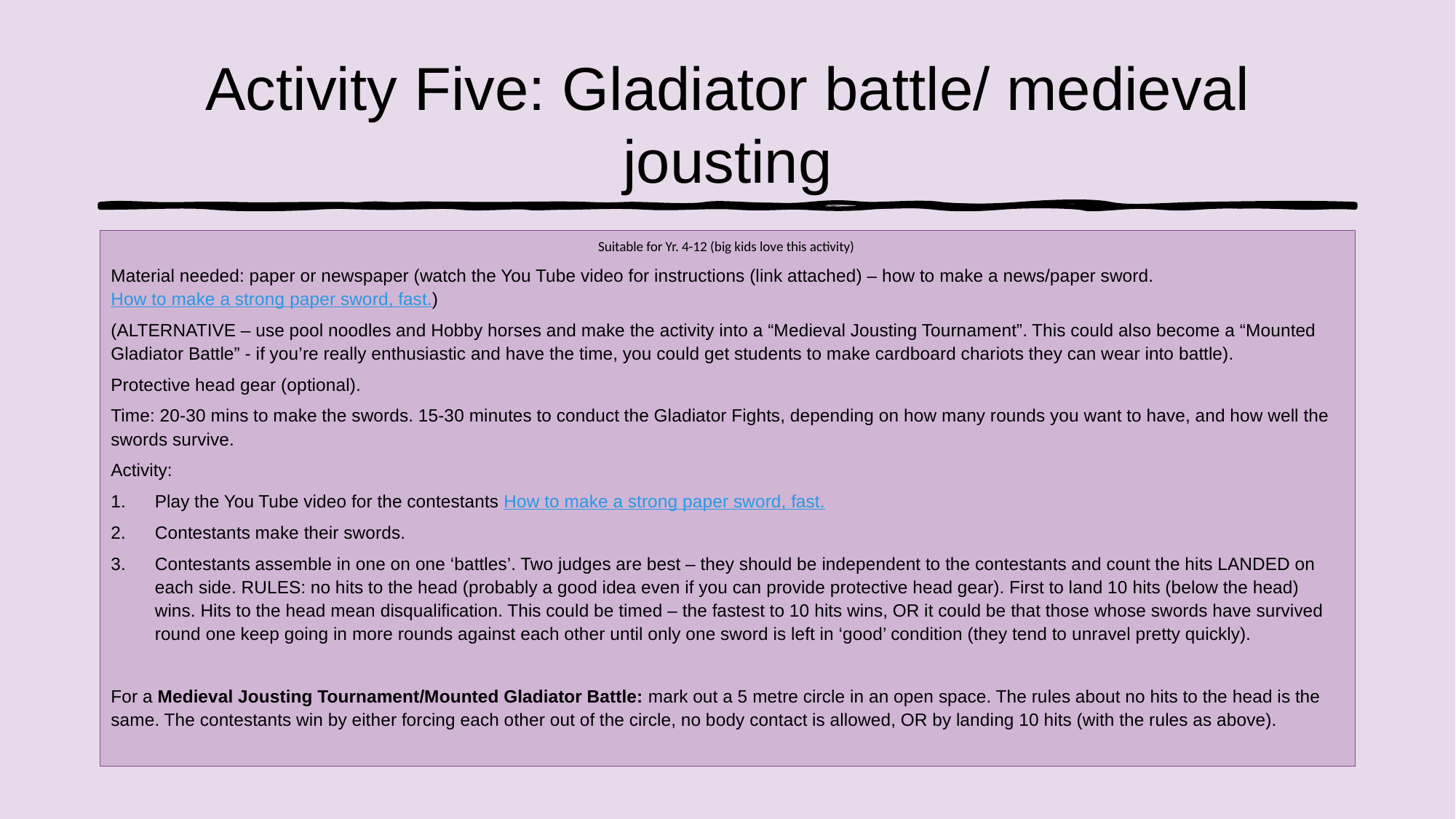

# Activity Five: Gladiator battle/ medieval jousting
Suitable for Yr. 4-12 (big kids love this activity)
Material needed: paper or newspaper (watch the You Tube video for instructions (link attached) – how to make a news/paper sword. How to make a strong paper sword, fast.)
(ALTERNATIVE – use pool noodles and Hobby horses and make the activity into a “Medieval Jousting Tournament”. This could also become a “Mounted Gladiator Battle” - if you’re really enthusiastic and have the time, you could get students to make cardboard chariots they can wear into battle).
Protective head gear (optional).
Time: 20-30 mins to make the swords. 15-30 minutes to conduct the Gladiator Fights, depending on how many rounds you want to have, and how well the swords survive.
Activity:
Play the You Tube video for the contestants How to make a strong paper sword, fast.
Contestants make their swords.
Contestants assemble in one on one ‘battles’. Two judges are best – they should be independent to the contestants and count the hits LANDED on each side. RULES: no hits to the head (probably a good idea even if you can provide protective head gear). First to land 10 hits (below the head) wins. Hits to the head mean disqualification. This could be timed – the fastest to 10 hits wins, OR it could be that those whose swords have survived round one keep going in more rounds against each other until only one sword is left in ‘good’ condition (they tend to unravel pretty quickly).

For a Medieval Jousting Tournament/Mounted Gladiator Battle: mark out a 5 metre circle in an open space. The rules about no hits to the head is the same. The contestants win by either forcing each other out of the circle, no body contact is allowed, OR by landing 10 hits (with the rules as above).